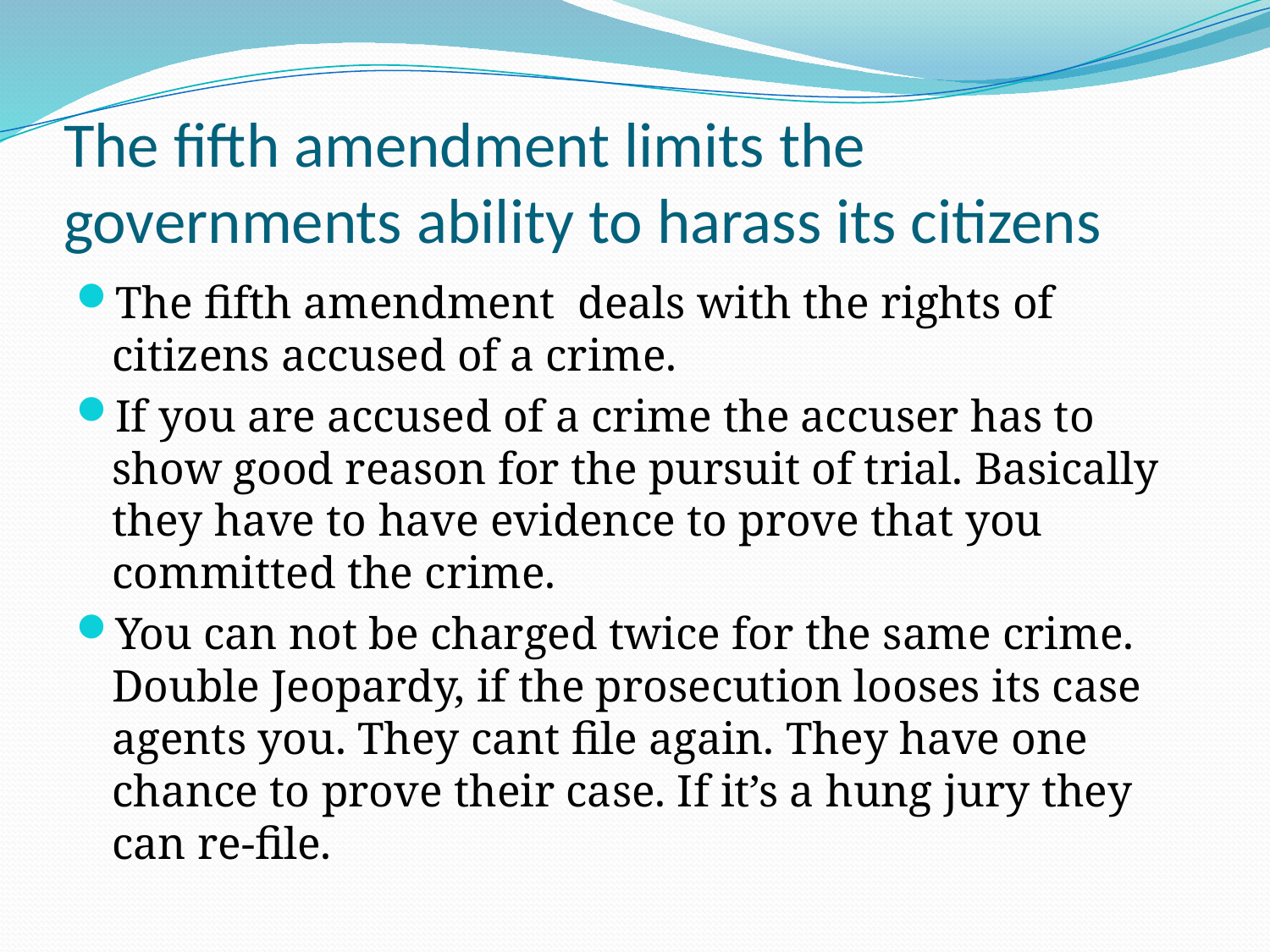

# The fifth amendment limits the governments ability to harass its citizens
The fifth amendment  deals with the rights of citizens accused of a crime.
If you are accused of a crime the accuser has to show good reason for the pursuit of trial. Basically they have to have evidence to prove that you committed the crime.
You can not be charged twice for the same crime. Double Jeopardy, if the prosecution looses its case agents you. They cant file again. They have one chance to prove their case. If it’s a hung jury they can re-file.